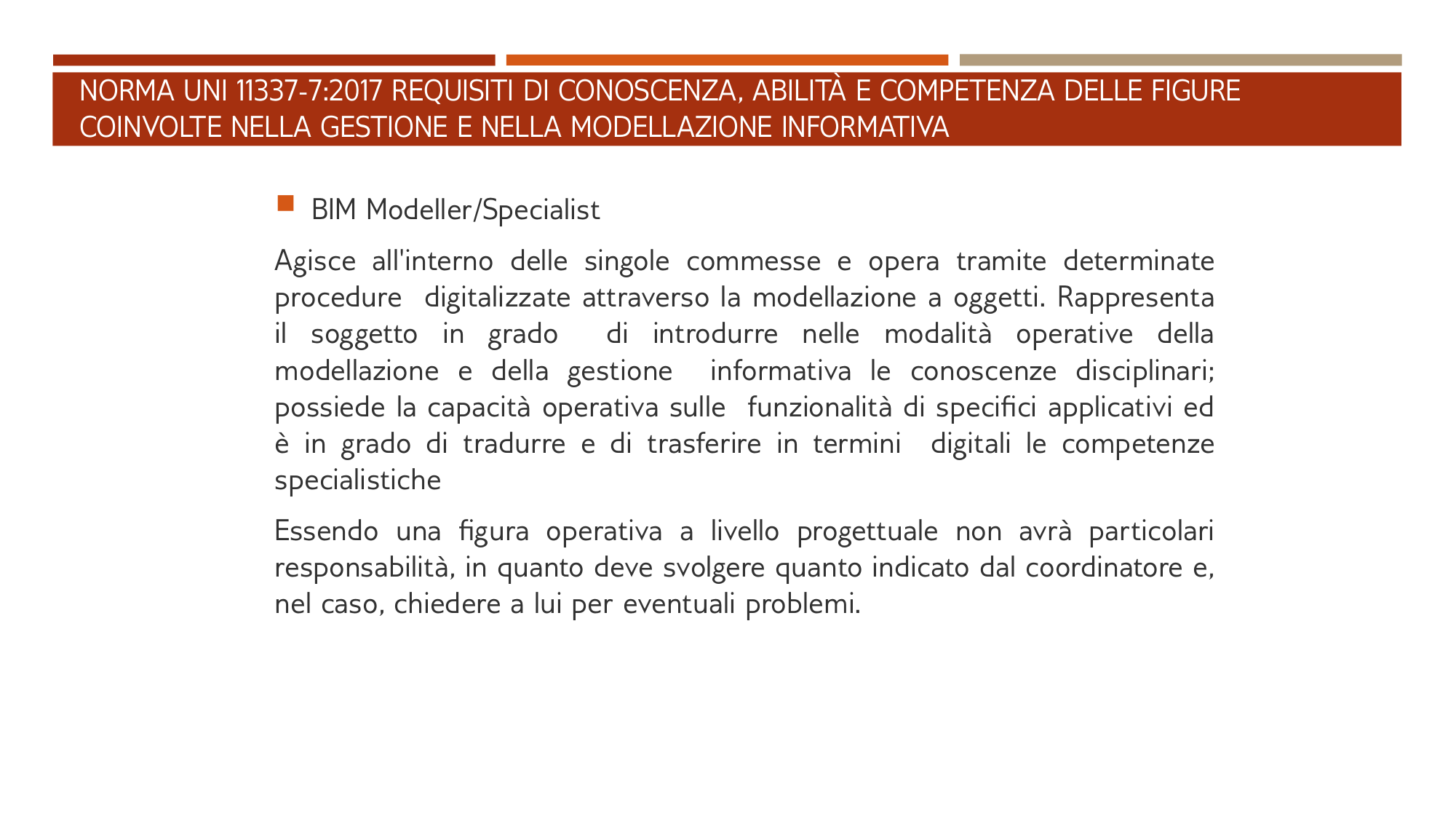

# Norma UNI 11337-7:2017 Requisiti di conoscenza, abilità e competenza delle figure coinvolte nella gestione e nella modellazione informativa
BIM Modeller/Specialist
Agisce all'interno delle singole commesse e opera tramite determinate procedure  digitalizzate attraverso la modellazione a oggetti. Rappresenta il soggetto in grado  di introdurre nelle modalità operative della modellazione e della gestione  informativa le conoscenze disciplinari; possiede la capacità operativa sulle  funzionalità di specifici applicativi ed è in grado di tradurre e di trasferire in termini  digitali le competenze specialistiche
Essendo una figura operativa a livello progettuale non avrà particolari responsabilità, in quanto deve svolgere quanto indicato dal coordinatore e, nel caso, chiedere a lui per eventuali problemi.